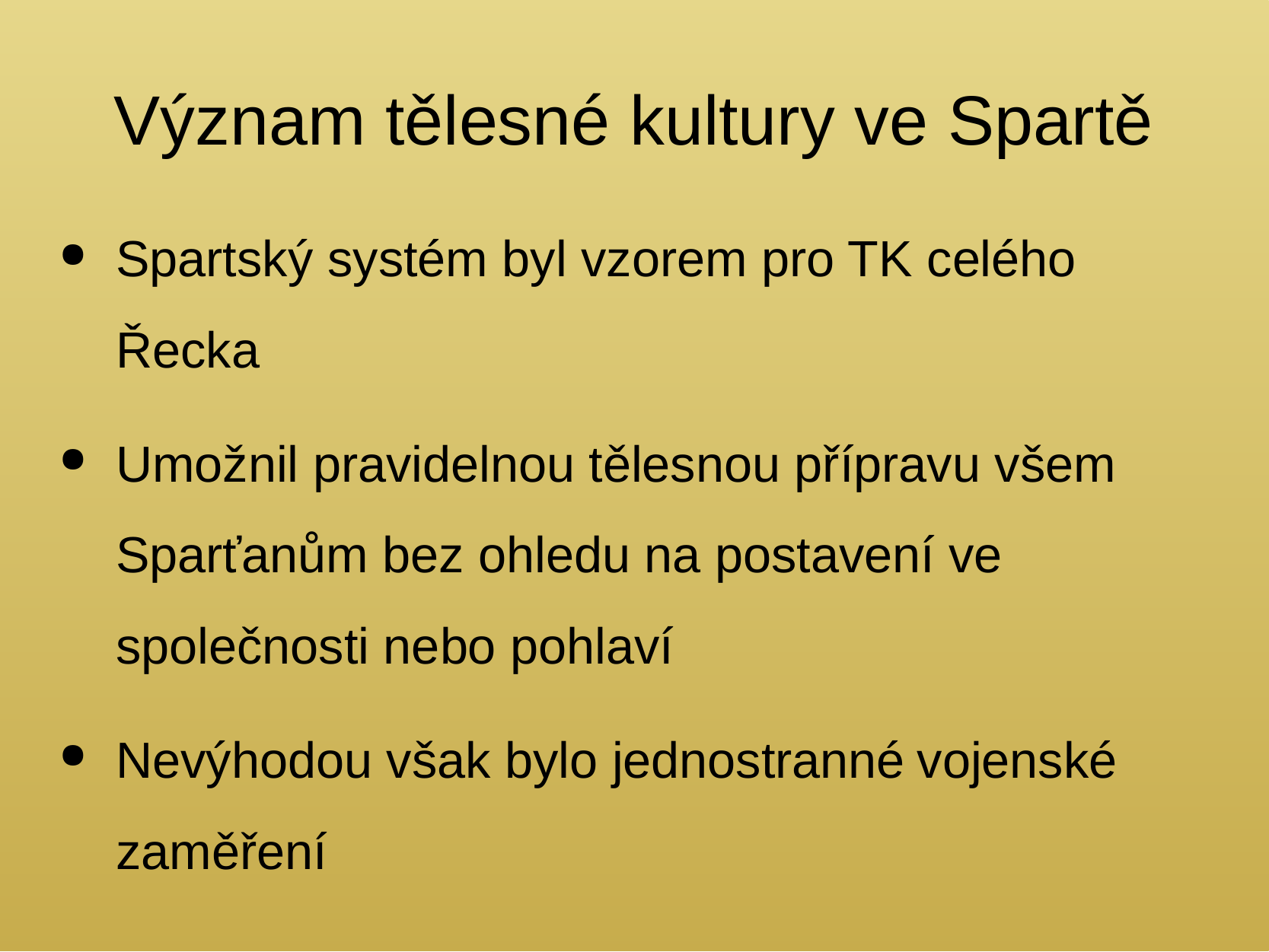

Význam tělesné kultury ve Spartě
Spartský systém byl vzorem pro TK celého Řecka
Umožnil pravidelnou tělesnou přípravu všem Sparťanům bez ohledu na postavení ve společnosti nebo pohlaví
Nevýhodou však bylo jednostranné vojenské zaměření